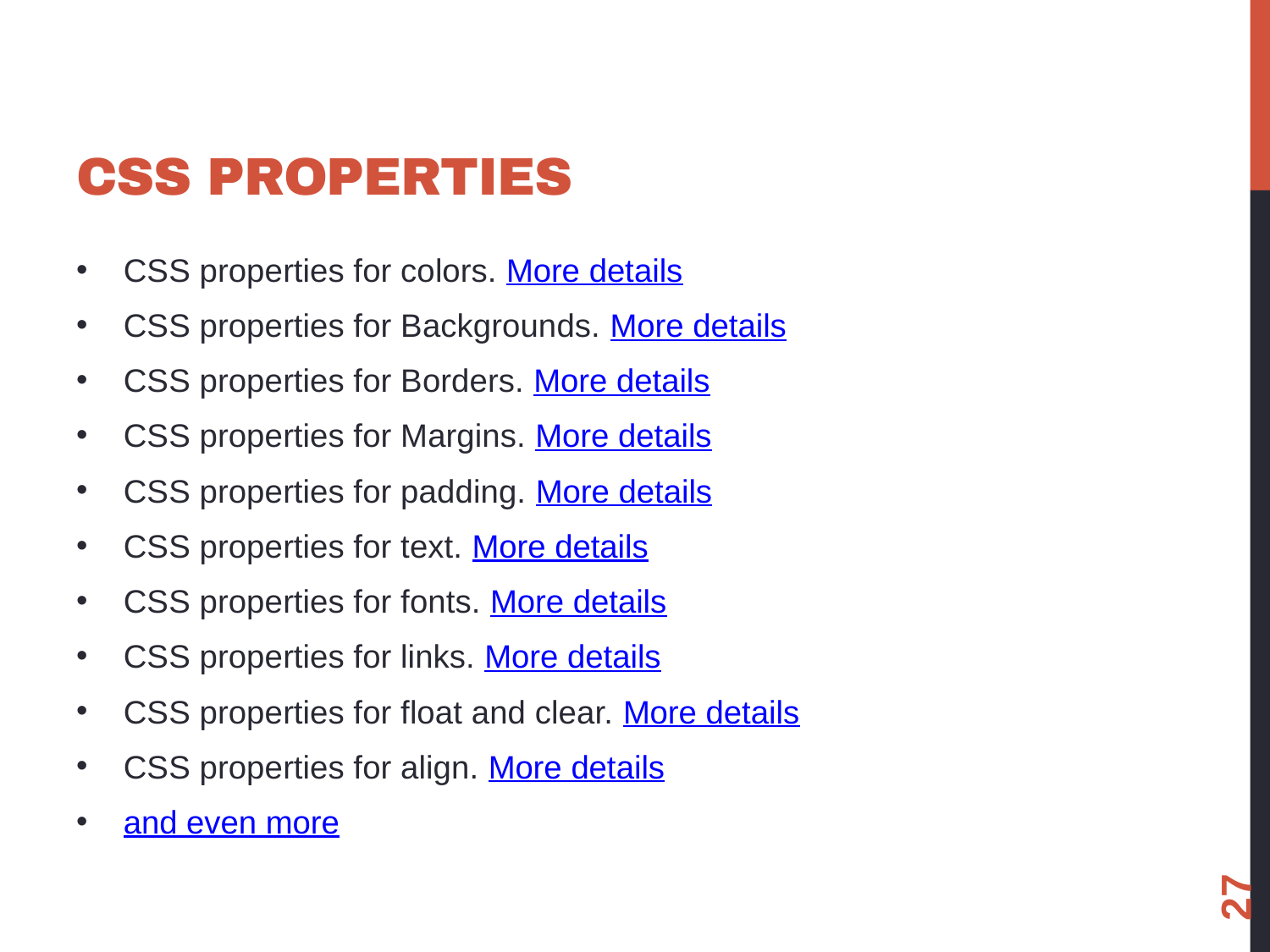

# CSS properties
CSS properties for colors. More details
CSS properties for Backgrounds. More details
CSS properties for Borders. More details
CSS properties for Margins. More details
CSS properties for padding. More details
CSS properties for text. More details
CSS properties for fonts. More details
CSS properties for links. More details
CSS properties for float and clear. More details
CSS properties for align. More details
and even more

27